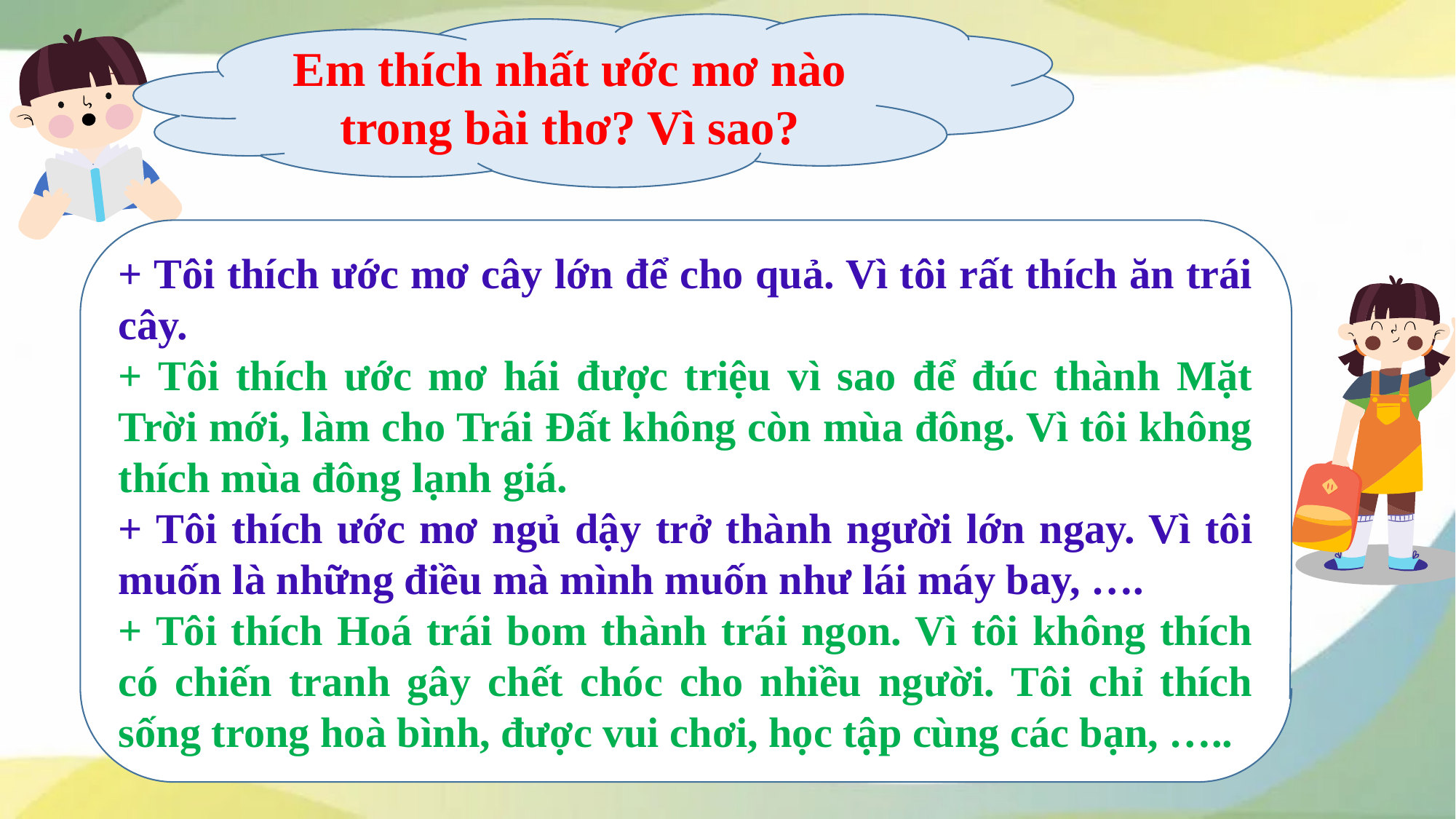

Em thích nhất ước mơ nào trong bài thơ? Vì sao?

#
+ Tôi thích ước mơ cây lớn để cho quả. Vì tôi rất thích ăn trái cây.
+ Tôi thích ước mơ hái được triệu vì sao để đúc thành Mặt Trời mới, làm cho Trái Đất không còn mùa đông. Vì tôi không thích mùa đông lạnh giá.
+ Tôi thích ước mơ ngủ dậy trở thành người lớn ngay. Vì tôi muốn là những điều mà mình muốn như lái máy bay, ….
+ Tôi thích Hoá trái bom thành trái ngon. Vì tôi không thích có chiến tranh gây chết chóc cho nhiều người. Tôi chỉ thích sống trong hoà bình, được vui chơi, học tập cùng các bạn, …..